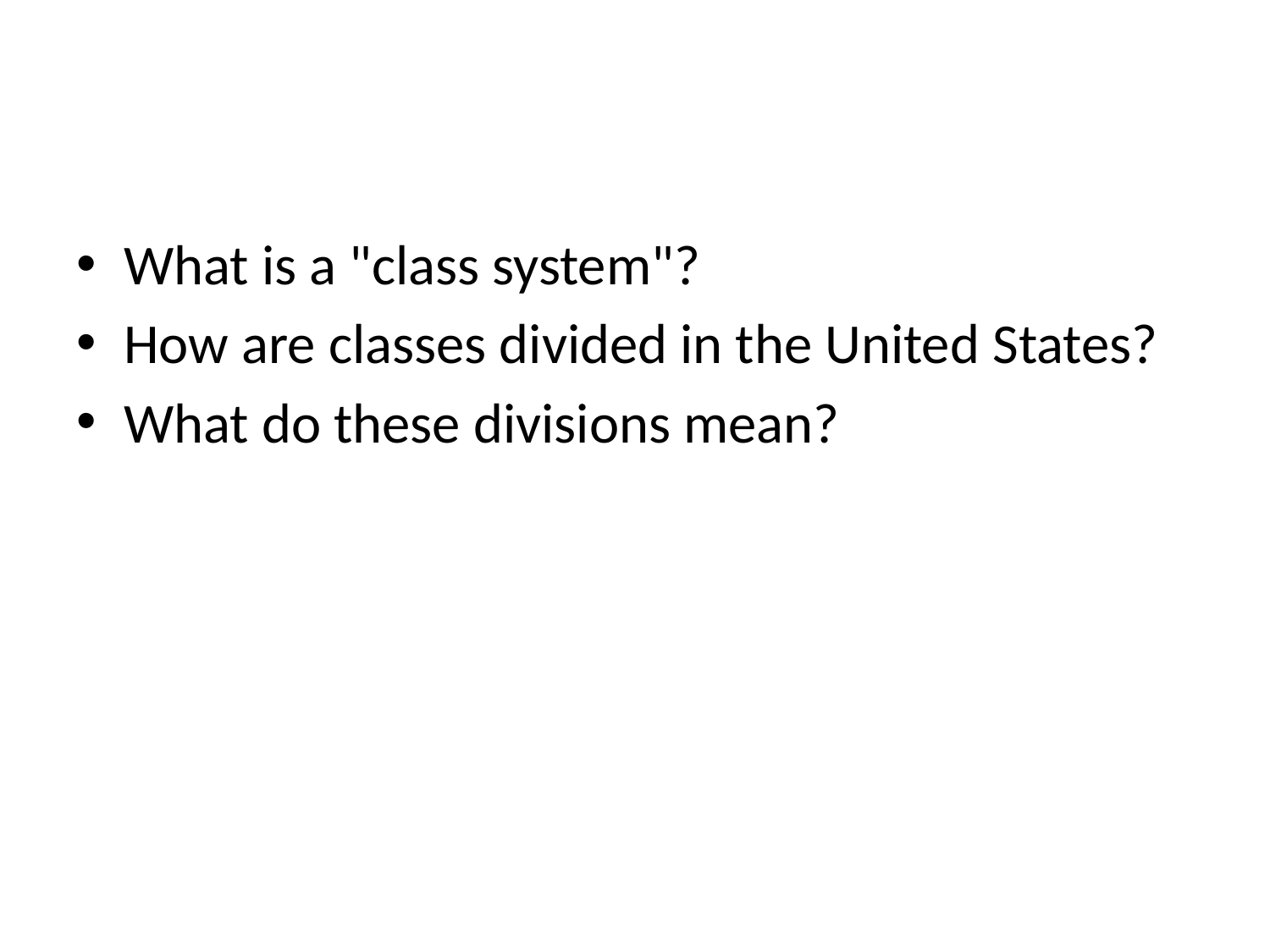

#
What is a "class system"?
How are classes divided in the United States?
What do these divisions mean?